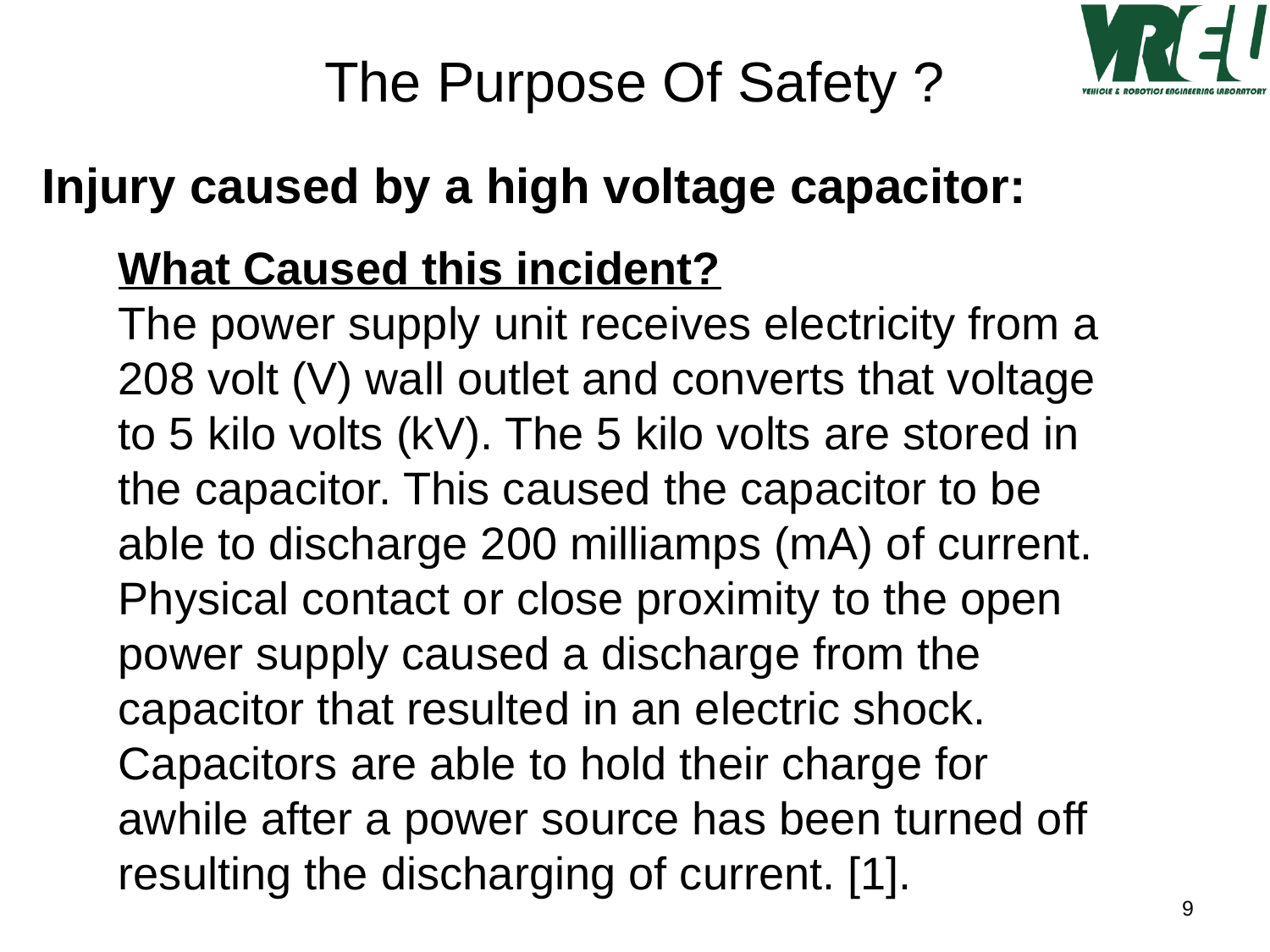

The Purpose Of Safety ?
Injury caused by a high voltage capacitor:
What Caused this incident?
The power supply unit receives electricity from a 208 volt (V) wall outlet and converts that voltage to 5 kilo volts (kV). The 5 kilo volts are stored in the capacitor. This caused the capacitor to be able to discharge 200 milliamps (mA) of current. Physical contact or close proximity to the open power supply caused a discharge from the capacitor that resulted in an electric shock. Capacitors are able to hold their charge for awhile after a power source has been turned off resulting the discharging of current. [1].
9